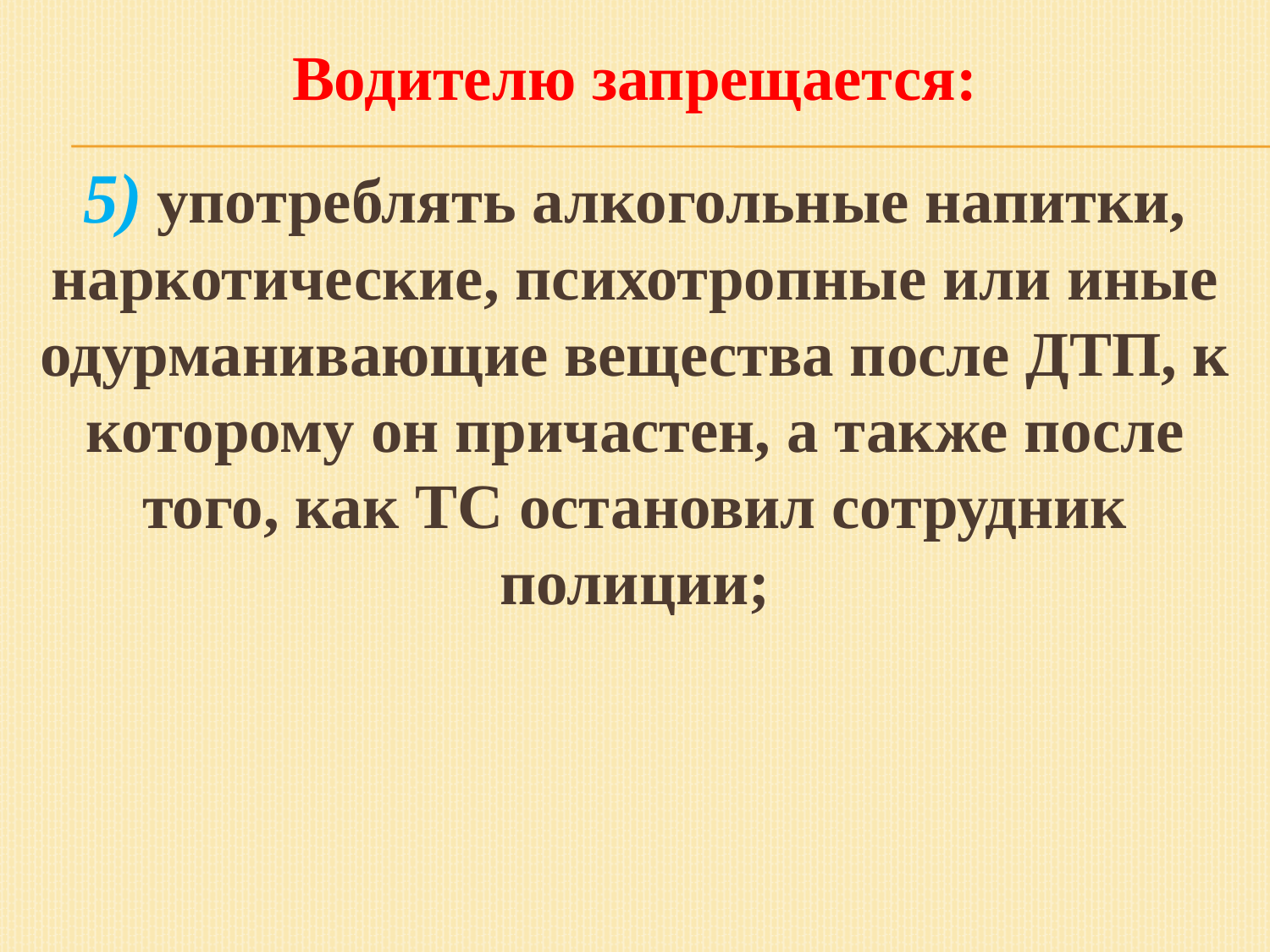

# Водителю запрещается:
5) употреблять алкогольные напитки, наркотические, психотропные или иные одурманивающие вещества после ДТП, к которому он причастен, а также после того, как ТС остановил сотрудник полиции;